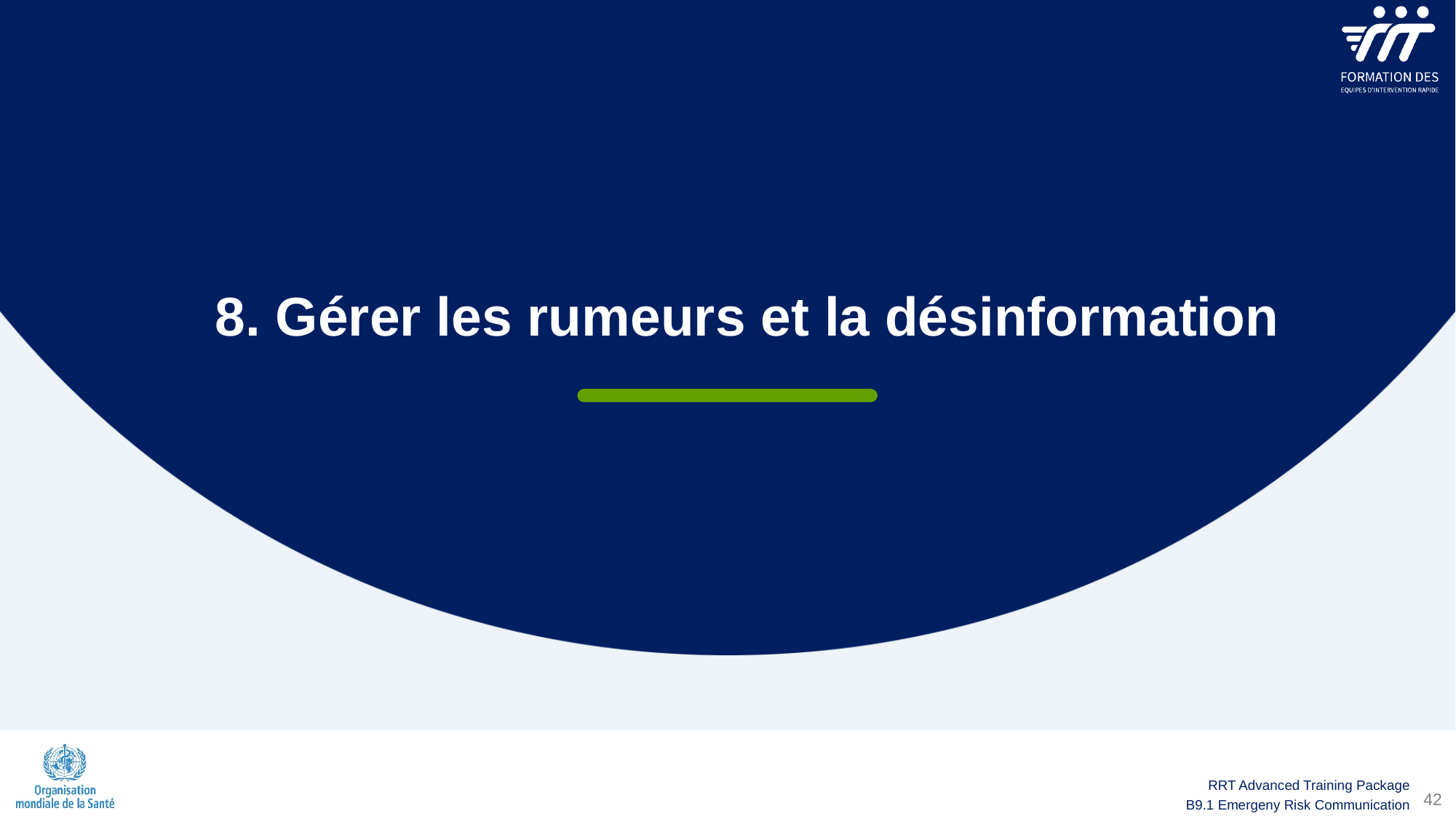

8. Gérer les rumeurs et la désinformation